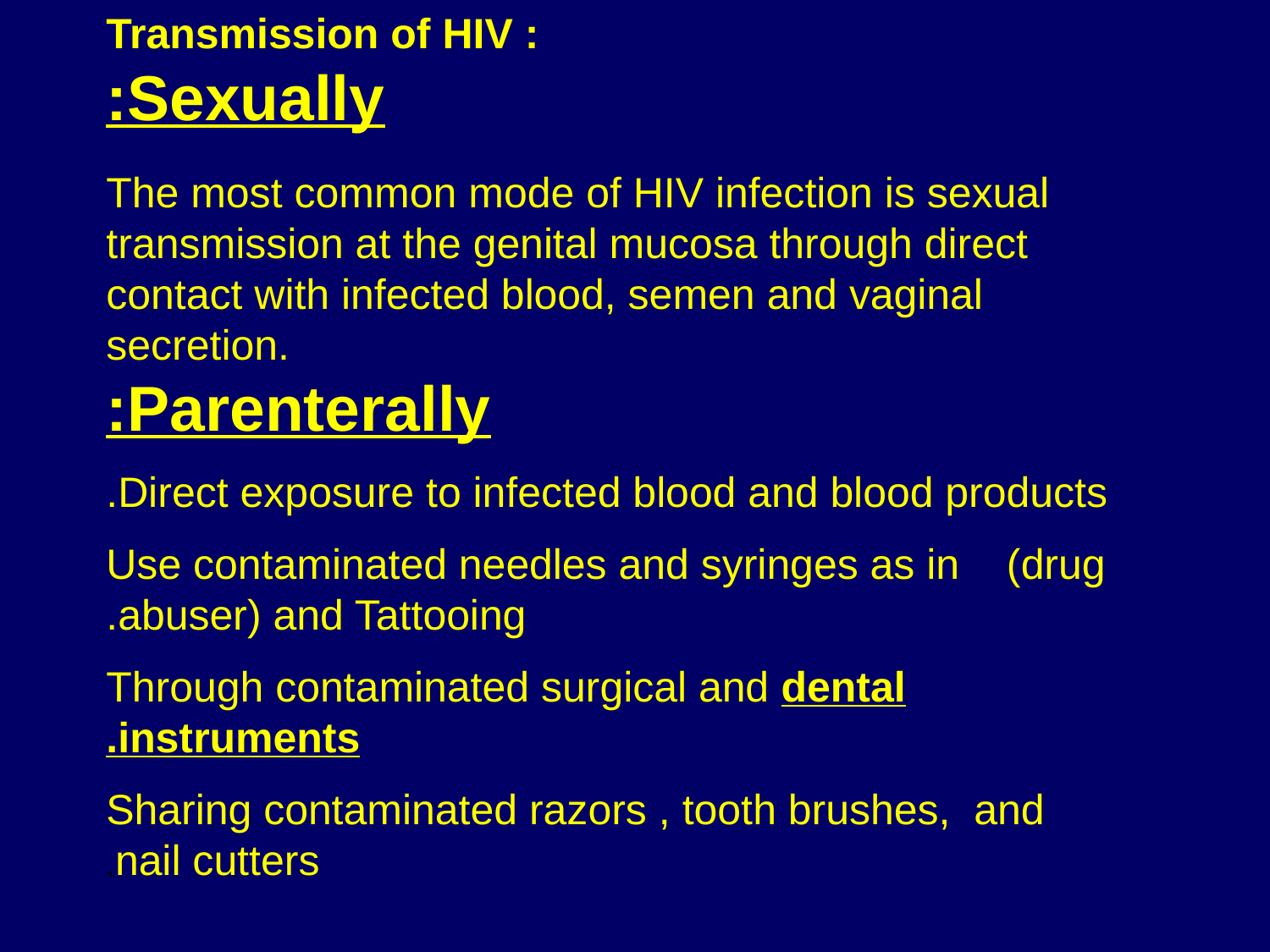

Transmission of HIV :                                                Sexually:
The most common mode of HIV infection is sexual transmission at the genital mucosa through direct contact with infected blood, semen and vaginal secretion.                                              Parenterally:
Direct exposure to infected blood and blood products.
Use contaminated needles and syringes as in    (drug abuser) and Tattooing.
Through contaminated surgical and dental instruments.
Sharing contaminated razors , tooth brushes,  and          nail cutters.